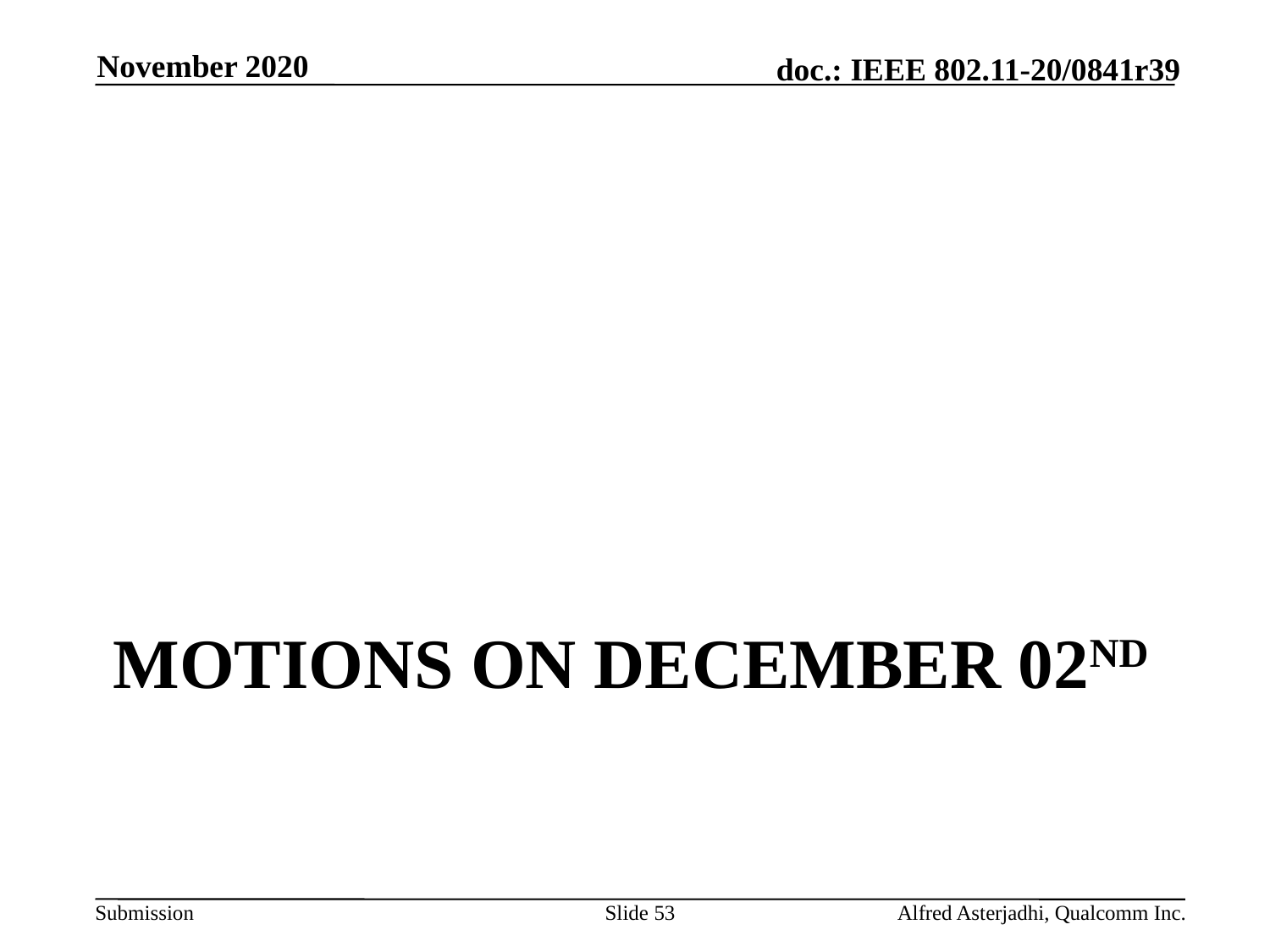

November 2020

# Motions on December 02Nd
Slide 53
Alfred Asterjadhi, Qualcomm Inc.